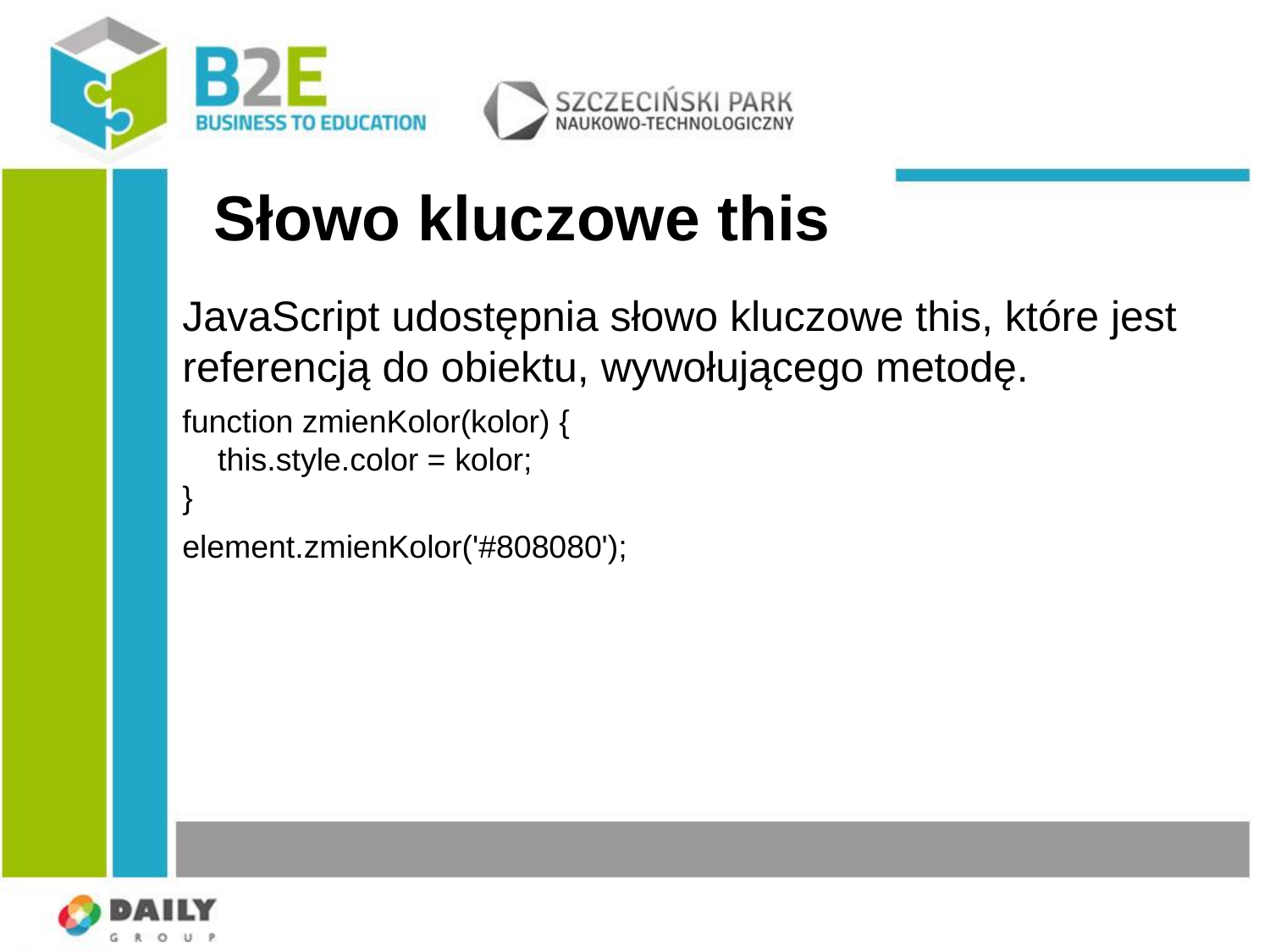

Słowo kluczowe this
JavaScript udostępnia słowo kluczowe this, które jest referencją do obiektu, wywołującego metodę.
function zmienKolor(kolor) {
    this.style.color = kolor;
}
element.zmienKolor('#808080');